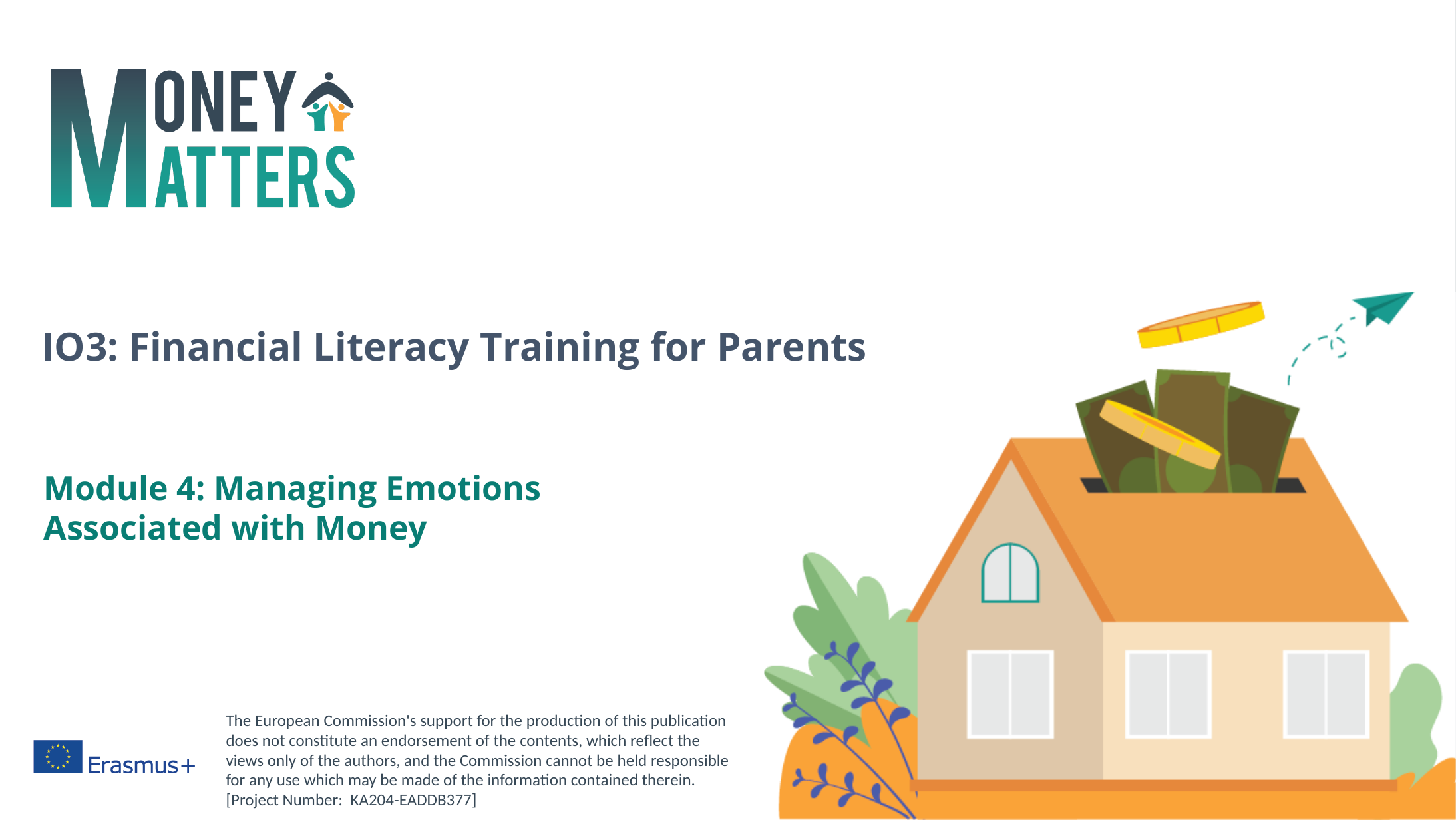

# IO3: Financial Literacy Training for Parents
Module 4: Managing Emotions Associated with Money